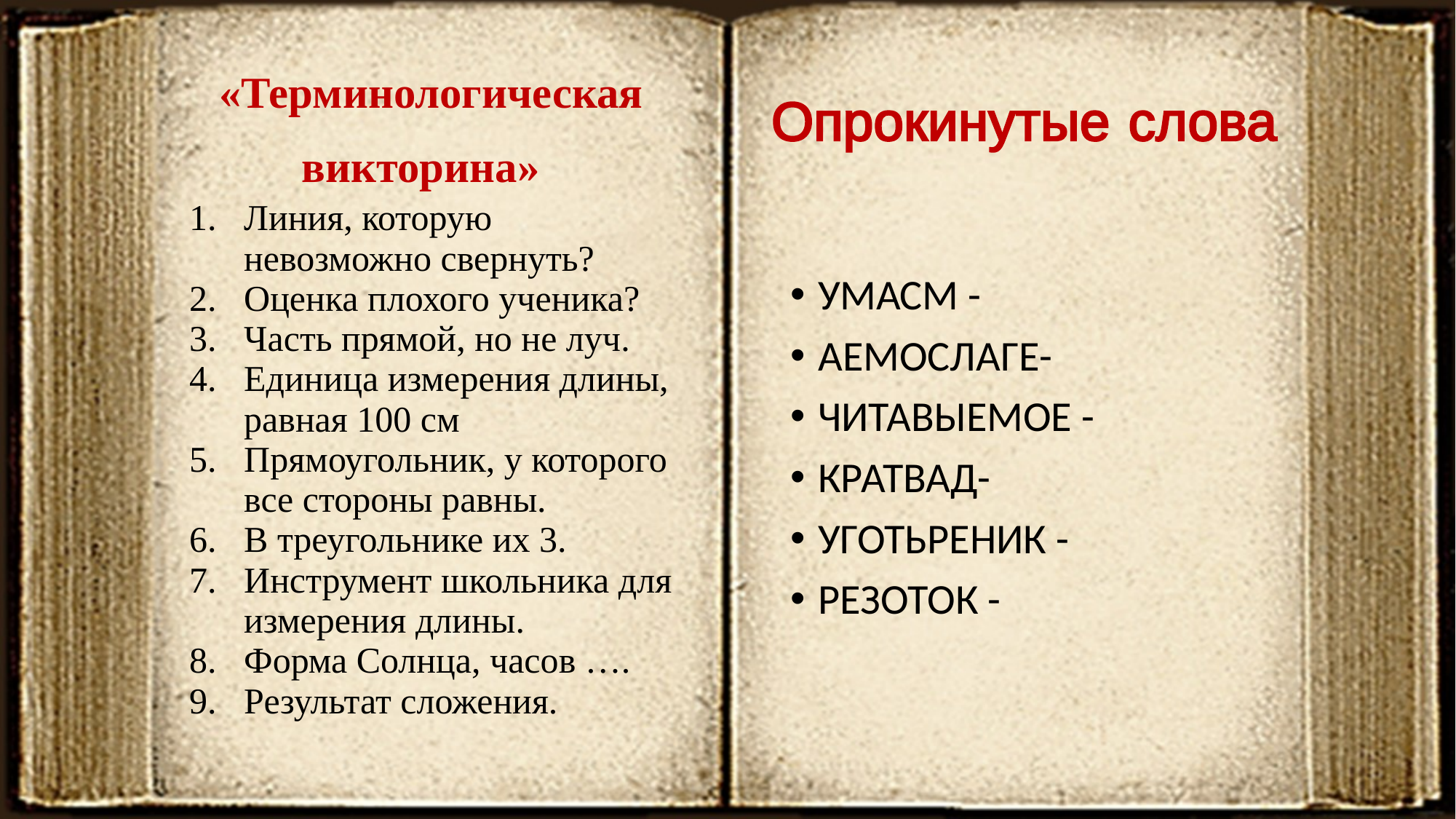

«Терминологическая викторина»
# Опрокинутые слова
| Линия, которую невозможно свернуть? Оценка плохого ученика? Часть прямой, но не луч. Единица измерения длины, равная 100 см Прямоугольник, у которого все стороны равны. В треугольнике их 3. Инструмент школьника для измерения длины. Форма Солнца, часов …. Результат сложения. |
| --- |

УМАСМ -
АЕМОСЛАГЕ-
ЧИТАВЫЕМОЕ -
КРАТВАД-
УГОТЬРЕНИК -
РЕЗОТОК -